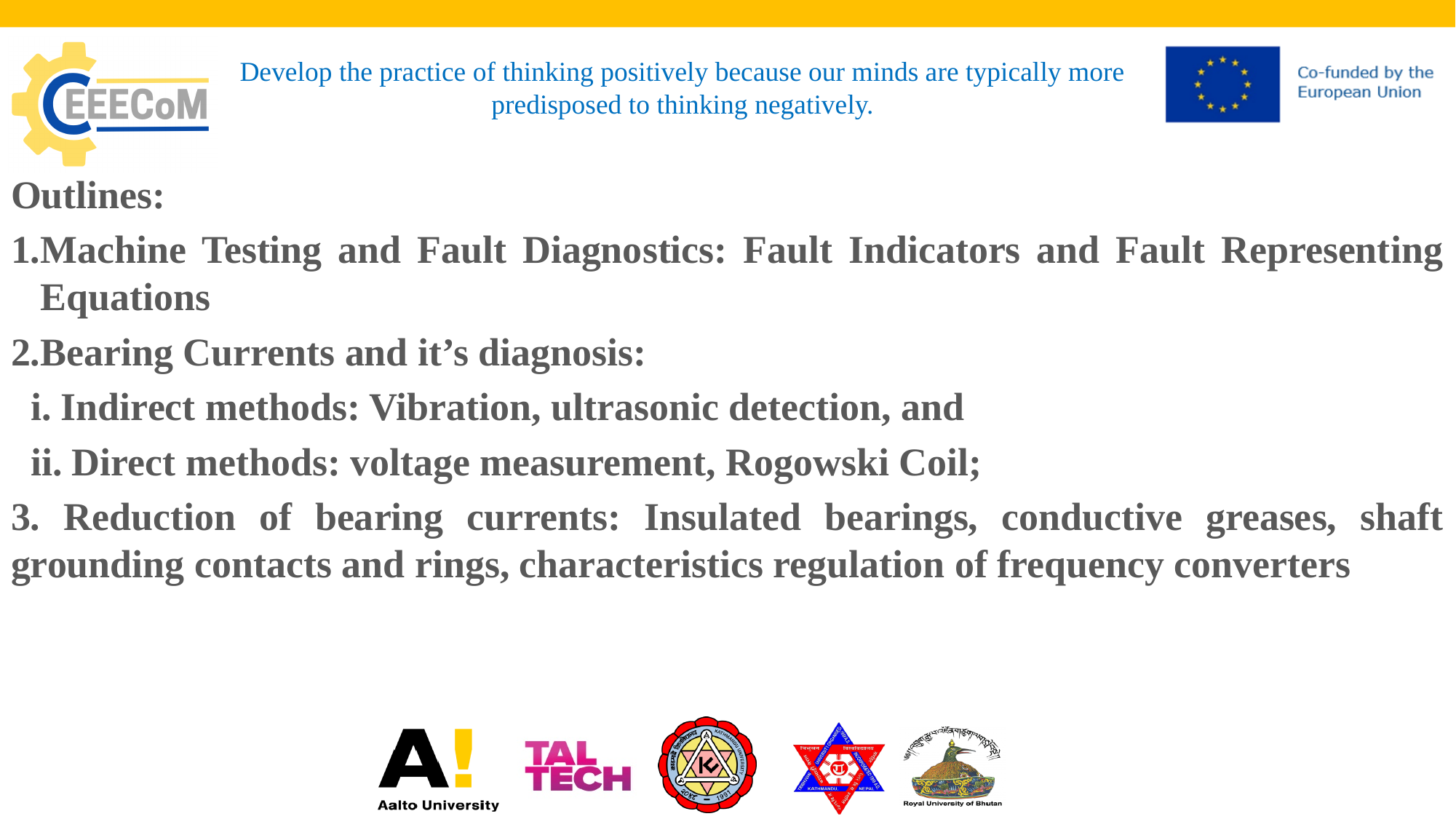

# Develop the practice of thinking positively because our minds are typically more predisposed to thinking negatively.
Outlines:
Machine Testing and Fault Diagnostics: Fault Indicators and Fault Representing Equations
Bearing Currents and it’s diagnosis:
	i. Indirect methods: Vibration, ultrasonic detection, and
	ii. Direct methods: voltage measurement, Rogowski Coil;
3. Reduction of bearing currents: Insulated bearings, conductive greases, shaft grounding contacts and rings, characteristics regulation of frequency converters